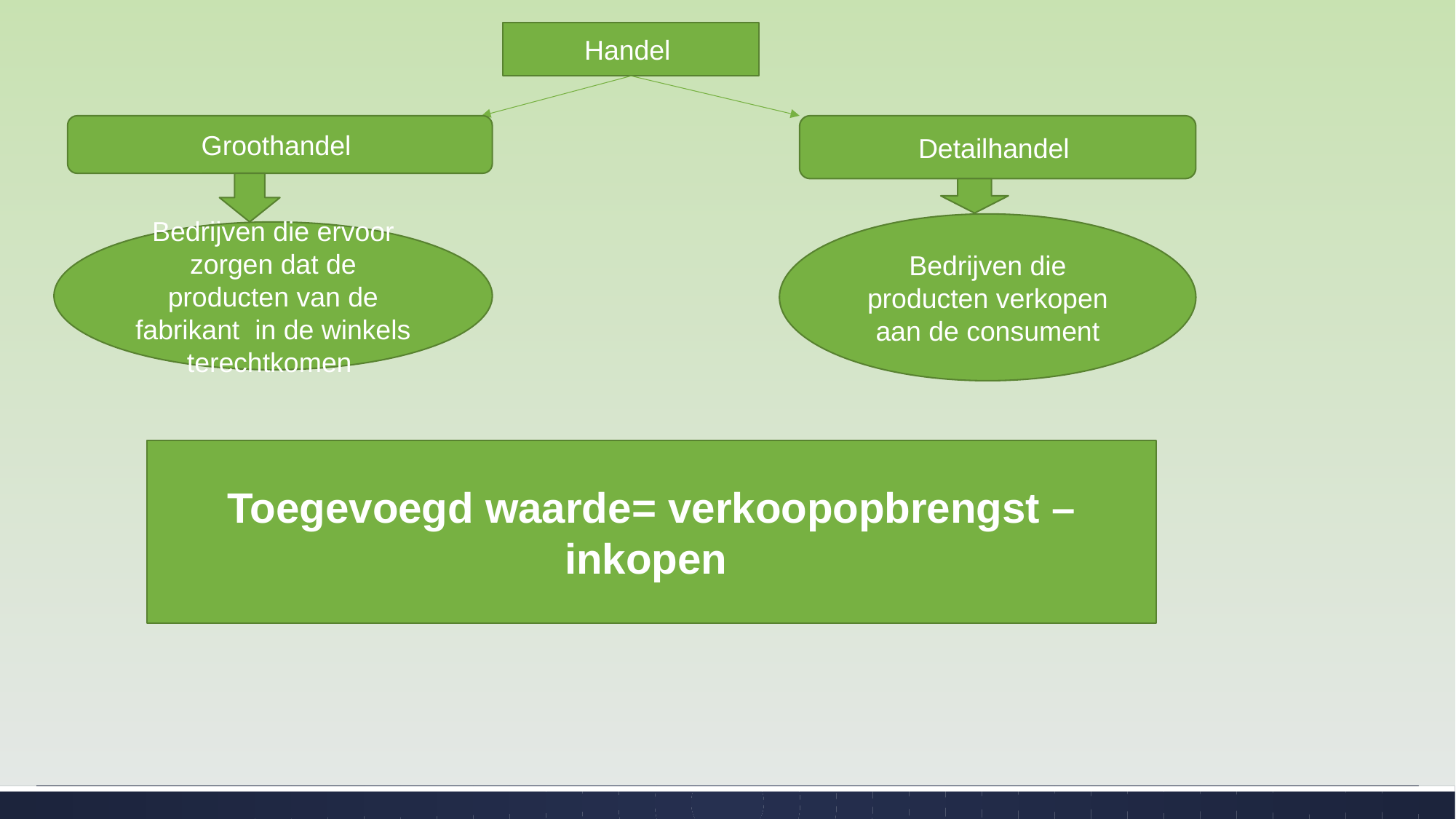

Handel
Groothandel
Detailhandel

Bedrijven die producten verkopen aan de consument
Bedrijven die ervoor zorgen dat de producten van de fabrikant  in de winkels terechtkomen
Toegevoegd waarde= verkoopopbrengst – inkopen